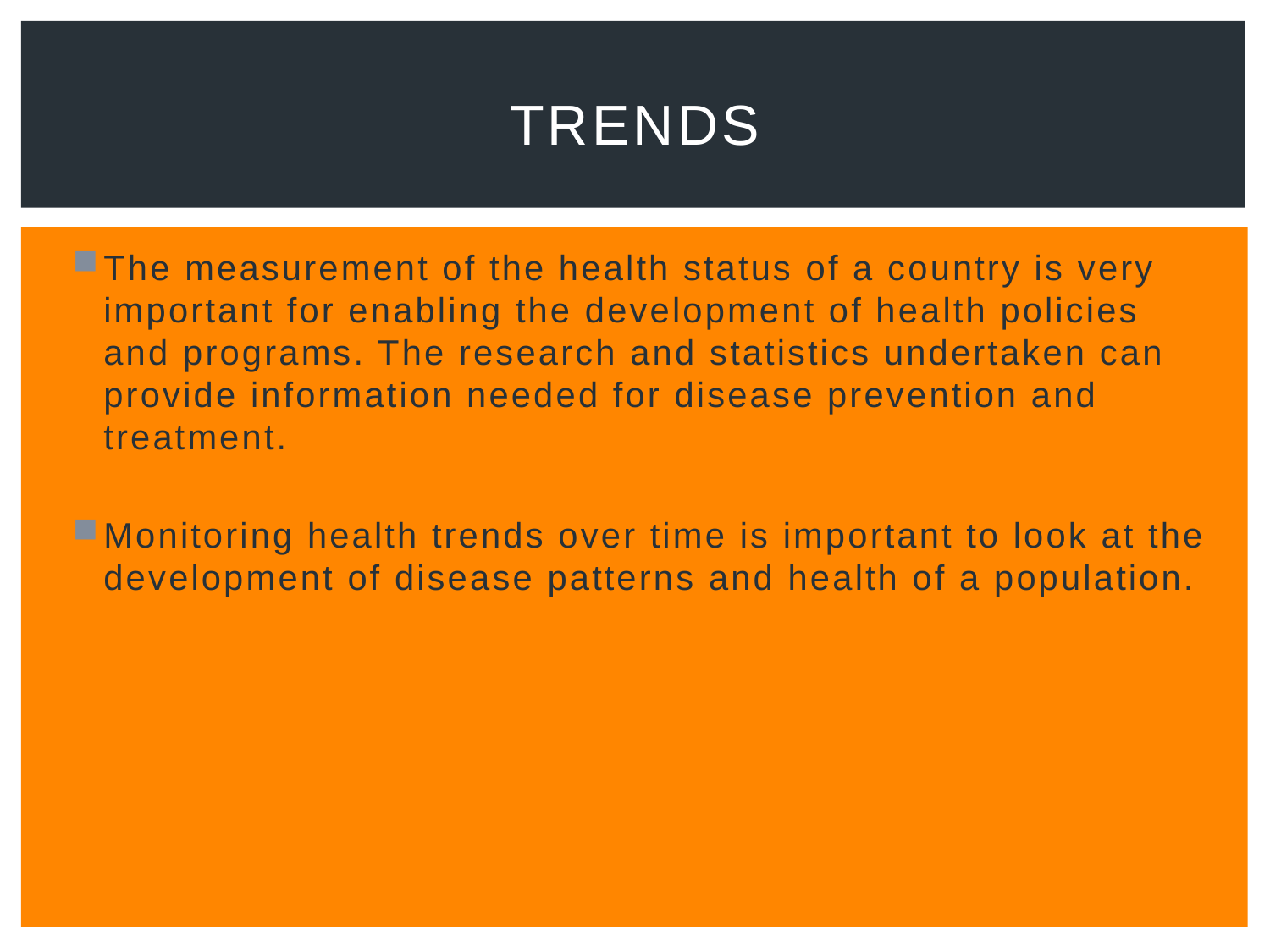

# Trends
The measurement of the health status of a country is very important for enabling the development of health policies and programs. The research and statistics undertaken can provide information needed for disease prevention and treatment.

Monitoring health trends over time is important to look at the development of disease patterns and health of a population.